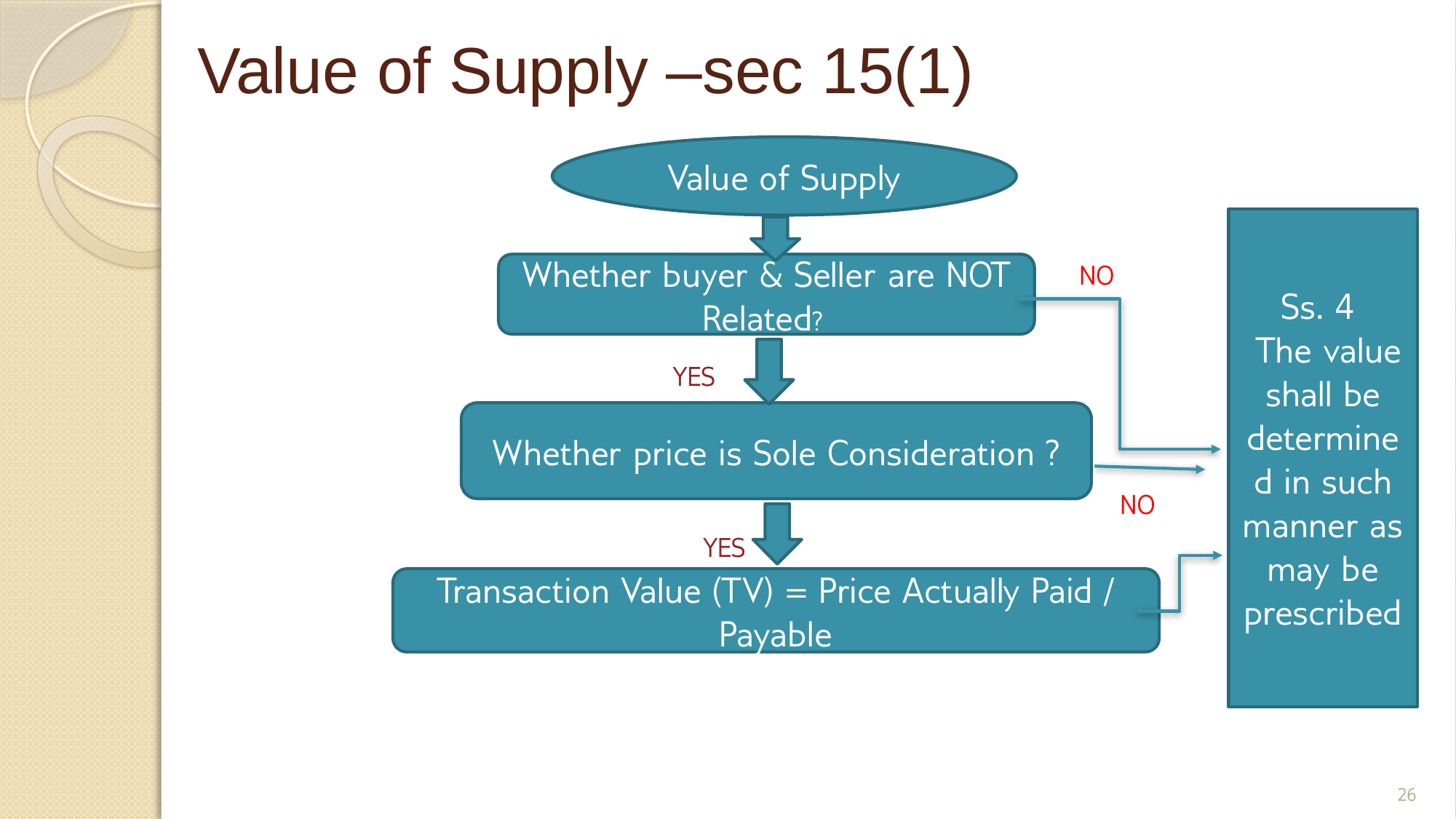

# Value of Supply –sec 15(1)

Value of Supply
Ss. 4
 The value shall be determined in such manner as may be prescribed

NO
Whether buyer & Seller are NOT Related?

YES
Whether price is Sole Consideration ?
NO

YES
Transaction Value (TV) = Price Actually Paid / Payable
26